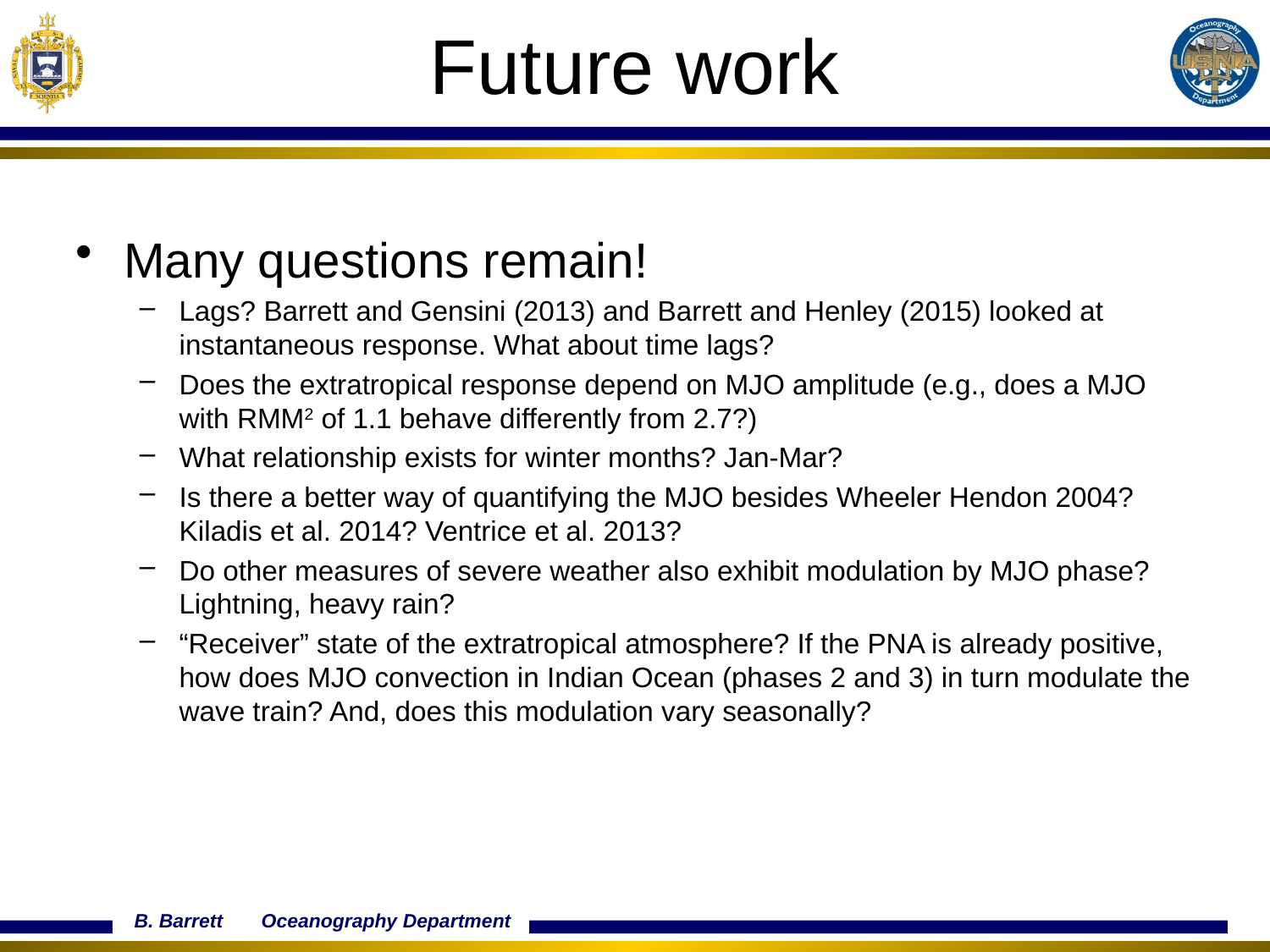

# Future work
Many questions remain!
Lags? Barrett and Gensini (2013) and Barrett and Henley (2015) looked at instantaneous response. What about time lags?
Does the extratropical response depend on MJO amplitude (e.g., does a MJO with RMM2 of 1.1 behave differently from 2.7?)
What relationship exists for winter months? Jan-Mar?
Is there a better way of quantifying the MJO besides Wheeler Hendon 2004? Kiladis et al. 2014? Ventrice et al. 2013?
Do other measures of severe weather also exhibit modulation by MJO phase? Lightning, heavy rain?
“Receiver” state of the extratropical atmosphere? If the PNA is already positive, how does MJO convection in Indian Ocean (phases 2 and 3) in turn modulate the wave train? And, does this modulation vary seasonally?